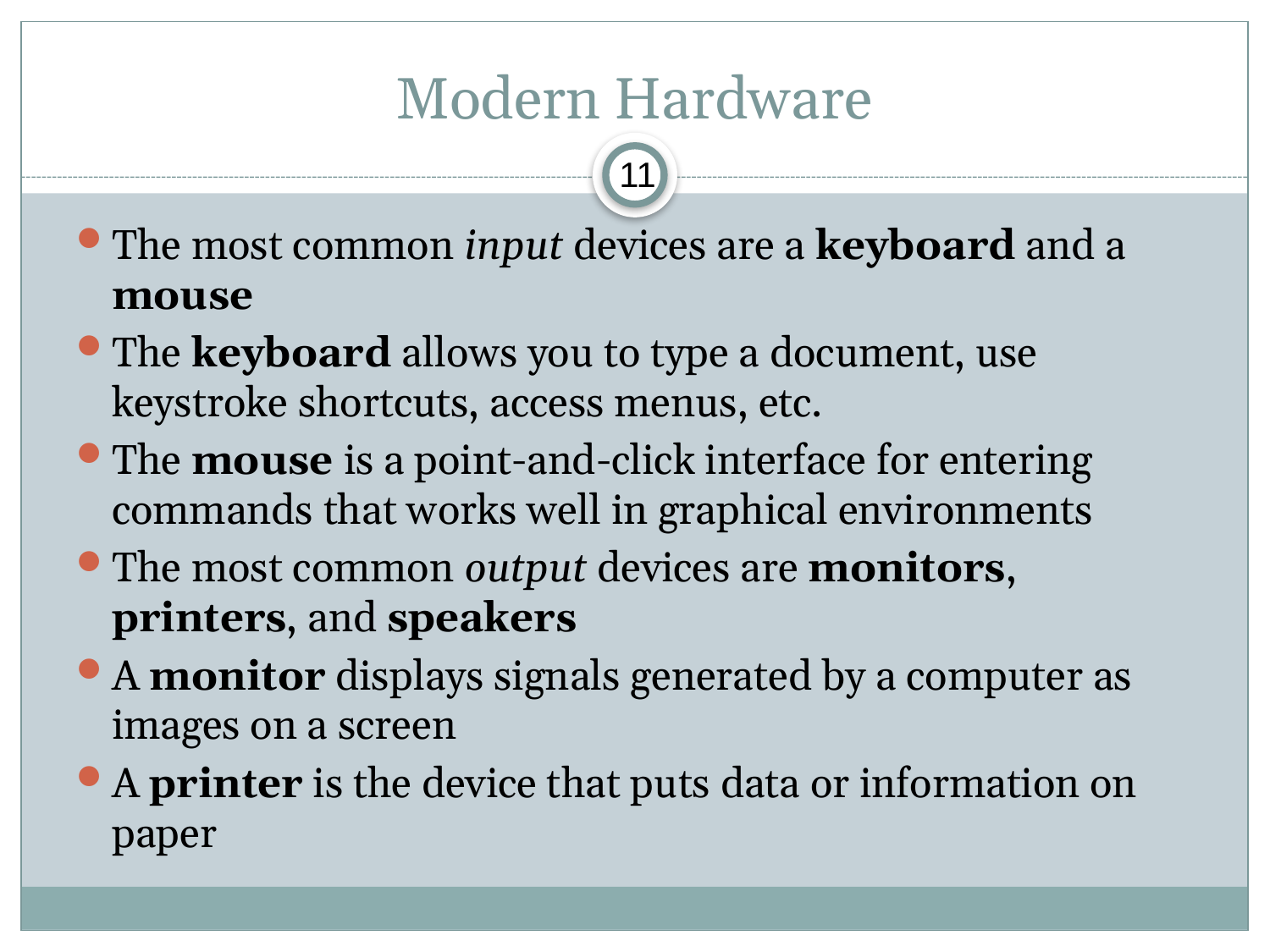

# Modern Hardware
11
The most common input devices are a keyboard and a mouse
The keyboard allows you to type a document, use keystroke shortcuts, access menus, etc.
The mouse is a point-and-click interface for entering commands that works well in graphical environments
The most common output devices are monitors, printers, and speakers
A monitor displays signals generated by a computer as images on a screen
A printer is the device that puts data or information on paper